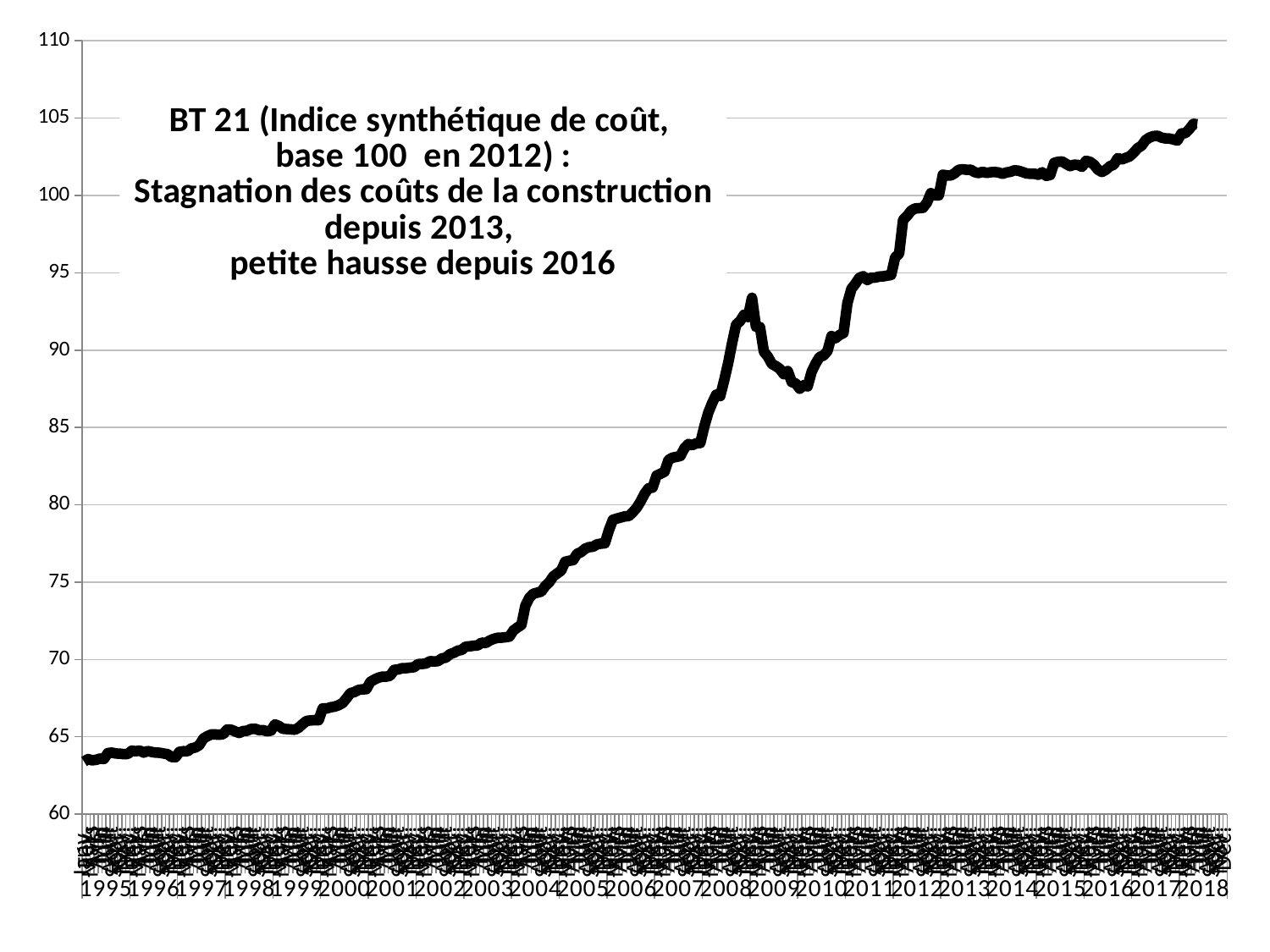

### Chart: BT 21 (Indice synthétique de coût,
base 100  en 2012) :
 Stagnation des coûts de la construction
depuis 2013,
petite hausse depuis 2016

| Category |  |
|---|---|
| Janv. | 63.4 |
| Fév. | 63.56 |
| Mars | 63.48 |
| Avr. | 63.51 |
| Mai | 63.59 |
| Juin | 63.57 |
| Juil. | 63.95 |
| Août | 63.98 |
| Sept. | 63.92 |
| Oct. | 63.91 |
| Nov. | 63.88 |
| Déc. | 63.89 |
| Janv. | 64.1 |
| Fév. | 64.07 |
| Mars | 64.11 |
| Avr. | 63.98 |
| Mai | 64.08 |
| Juin | 64.02 |
| Juil. | 63.98 |
| Août | 63.97 |
| Sept. | 63.92 |
| Oct. | 63.88 |
| Nov. | 63.69 |
| Déc. | 63.68 |
| Janv. | 64.03 |
| Fév. | 64.07 |
| Mars | 64.06 |
| Avr. | 64.25 |
| Mai | 64.31 |
| Juin | 64.46 |
| Juil. | 64.89 |
| Août | 65.04 |
| Sept. | 65.15 |
| Oct. | 65.15 |
| Nov. | 65.14 |
| Déc. | 65.17 |
| Janv. | 65.47 |
| Fév. | 65.46 |
| Mars | 65.35 |
| Avr. | 65.25 |
| Mai | 65.37 |
| Juin | 65.39 |
| Juil. | 65.51 |
| Août | 65.52 |
| Sept. | 65.43 |
| Oct. | 65.43 |
| Nov. | 65.36 |
| Déc. | 65.4 |
| Janv. | 65.8 |
| Fév. | 65.7 |
| Mars | 65.52 |
| Avr. | 65.5 |
| Mai | 65.48 |
| Juin | 65.46 |
| Juil. | 65.59 |
| Août | 65.83 |
| Sept. | 66.03 |
| Oct. | 66.06 |
| Nov. | 66.08 |
| Déc. | 66.07 |
| Janv. | 66.84 |
| Fév. | 66.83 |
| Mars | 66.91 |
| Avr. | 66.95 |
| Mai | 67.04 |
| Juin | 67.18 |
| Juil. | 67.49 |
| Août | 67.83 |
| Sept. | 67.89 |
| Oct. | 68.03 |
| Nov. | 68.07 |
| Déc. | 68.08 |
| Janv. | 68.55 |
| Fév. | 68.7 |
| Mars | 68.82 |
| Avr. | 68.89 |
| Mai | 68.89 |
| Juin | 68.95 |
| Juil. | 69.33 |
| Août | 69.35 |
| Sept. | 69.44 |
| Oct. | 69.44 |
| Nov. | 69.47 |
| Déc. | 69.5 |
| Janv. | 69.7 |
| Fév. | 69.71 |
| Mars | 69.74 |
| Avr. | 69.89 |
| Mai | 69.87 |
| Juin | 69.89 |
| Juil. | 70.07 |
| Août | 70.12 |
| Sept. | 70.34 |
| Oct. | 70.43 |
| Nov. | 70.57 |
| Déc. | 70.62 |
| Janv. | 70.83 |
| Fév. | 70.85 |
| Mars | 70.89 |
| Avr. | 70.91 |
| Mai | 71.09 |
| Juin | 71.06 |
| Juil. | 71.22 |
| Août | 71.33 |
| Sept. | 71.4 |
| Oct. | 71.41 |
| Nov. | 71.44 |
| Déc. | 71.48 |
| Janv. | 71.88 |
| Fév. | 72.07 |
| Mars | 72.24 |
| Avr. | 73.48 |
| Mai | 73.99 |
| Juin | 74.25 |
| Juil. | 74.32 |
| Août | 74.39 |
| Sept. | 74.75 |
| Oct. | 74.99 |
| Nov. | 75.37 |
| Déc. | 75.56 |
| Janv. | 75.75 |
| Fév. | 76.32 |
| Mars | 76.38 |
| Avril | 76.42 |
| Mai | 76.83 |
| Juin | 76.94 |
| Juil. | 77.16 |
| Août | 77.26 |
| Sept. | 77.29 |
| Oct. | 77.44 |
| Nov. | 77.49 |
| Déc. | 77.51 |
| Janv. | 78.36 |
| Fév. | 79.03 |
| Mars | 79.11 |
| Avril | 79.18 |
| Mai | 79.25 |
| Juin | 79.27 |
| Juil. | 79.51 |
| Août | 79.81 |
| Sept. | 80.22 |
| Oct. | 80.72 |
| Nov. | 81.07 |
| Déc. | 81.11 |
| Janv. | 81.89 |
| Fév. | 82.01 |
| Mars | 82.14 |
| Avril | 82.9 |
| Mai | 83.05 |
| Juin | 83.1 |
| Juil. | 83.16 |
| Août | 83.66 |
| Sept. | 83.93 |
| Oct. | 83.86 |
| Nov. | 83.98 |
| Déc. | 83.99 |
| Janv. | 85.06 |
| Fév. | 85.95 |
| Mars | 86.59 |
| Avril | 87.12 |
| Mai | 87.03 |
| Juin | 88.04 |
| Juil. | 89.16 |
| Août | 90.46 |
| Sept. | 91.65 |
| Oct. | 91.88 |
| Nov. | 92.29 |
| Déc. | 92.14 |
| Janv. | 93.39 |
| Fév. | 91.51 |
| Mars | 91.5 |
| Avril | 89.9 |
| Mai | 89.58 |
| Juin | 89.11 |
| Juil. | 88.97 |
| Août | 88.79 |
| Sept. | 88.45 |
| Oct. | 88.65 |
| Nov. | 87.94 |
| Déc. | 87.85 |
| Janv. | 87.51 |
| Fév. | 87.73 |
| Mars | 87.66 |
| Avril | 88.6 |
| Mai | 89.13 |
| Juin | 89.56 |
| Juil. | 89.65 |
| Août | 89.95 |
| Sept. | 90.91 |
| Oct. | 90.77 |
| Nov. | 90.98 |
| Déc. | 91.1 |
| Janv. | 93.04 |
| Fév. | 93.96 |
| Mars | 94.29 |
| Avril | 94.68 |
| Mai | 94.78 |
| Juin | 94.53 |
| Juil. | 94.69 |
| Août | 94.69 |
| Sept. | 94.76 |
| Oct. | 94.77 |
| Nov. | 94.82 |
| Déc. | 94.86 |
| Janv. | 96.0 |
| Fév. | 96.23 |
| Mars | 98.43 |
| Avril | 98.67 |
| Mai | 99.01 |
| Juin | 99.16 |
| Juil. | 99.18 |
| Août | 99.2 |
| Sept. | 99.54 |
| Oct. | 100.15 |
| Nov. | 100.02 |
| Déc. | 100.0 |
| Janv. | 101.34 |
| Fév. | 101.3 |
| Mars | 101.29 |
| Avril | 101.44 |
| Mai | 101.66 |
| Juin | 101.7 |
| Juil. | 101.66 |
| Août | 101.67 |
| Sept. | 101.51 |
| Oct. | 101.45 |
| Nov. | 101.53 |
| Déc. | 101.46 |
| Janv. | 101.5 |
| Fév. | 101.52 |
| Mars | 101.49 |
| Avril | 101.4 |
| Mai | 101.49 |
| Juin | 101.53 |
| Juil. | 101.63 |
| Août | 101.6 |
| Sept. | 101.52 |
| Oct. | 101.43 |
| Nov. | 101.4 |
| Déc. | 101.41 |
| Janv. | 101.34 |
| Fév. | 101.5 |
| Mars | 101.27 |
| Avril | 101.32 |
| Mai | 102.11 |
| Juin | 102.18 |
| Juil. | 102.2 |
| Août | 102.04 |
| Sept. | 101.9 |
| Oct. | 101.99 |
| Nov. | 101.98 |
| Déc. | 101.85 |
| Janv. | 102.24 |
| Fév. | 102.18 |
| Mars | 101.99 |
| Avril | 101.67 |
| Mai | 101.52 |
| Juin | 101.66 |
| Juil. | 101.89 |
| Août | 101.99 |
| Sept. | 102.42 |
| Oct. | 102.33 |
| Nov. | 102.43 |
| Déc. | 102.53 |
| Janv. | 102.77 |
| Fév. | 103.06 |
| Mars | 103.22 |
| Avril | 103.58 |
| Mai | 103.75 |
| Juin | 103.84 |
| Juil. | 103.86 |
| Août | 103.74 |
| Sept. | 103.69 |
| Oct. | 103.68 |
| Nov. | 103.62 |
| Déc. | 103.55 |
| Janv. | 104.01 |
| Fév. | 104.03 |
| Mars | 104.29 |
| Avril | 104.63 |
| Mai | 104.6 |
| Juin | None |
| Juil. | None |
| Août | None |
| Sept. | None |
| Oct. | None |
| Nov. | None |
| Déc. | None |